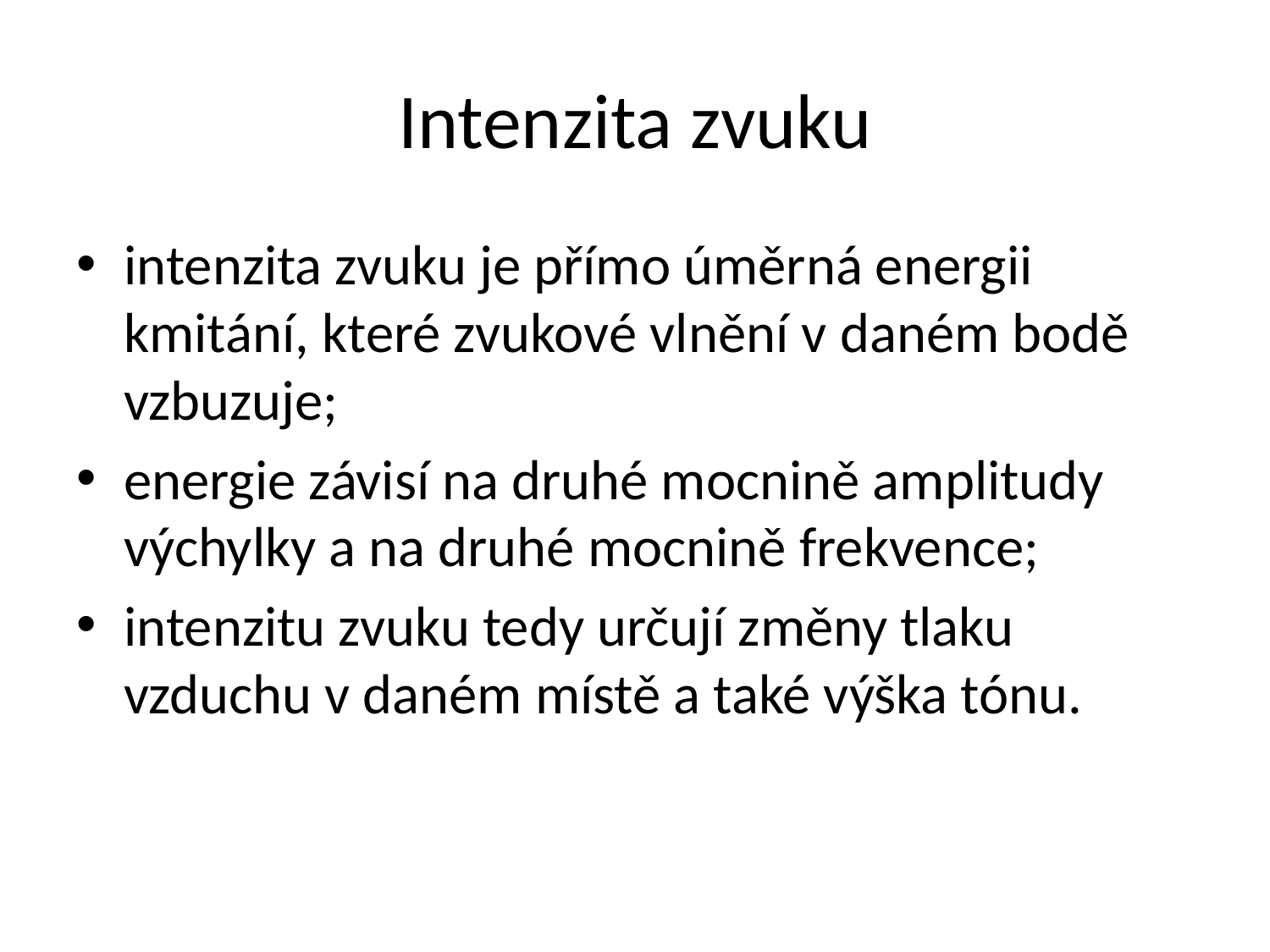

# Intenzita zvuku
intenzita zvuku je přímo úměrná energii kmitání, které zvukové vlnění v daném bodě vzbuzuje;
energie závisí na druhé mocnině amplitudy výchylky a na druhé mocnině frekvence;
intenzitu zvuku tedy určují změny tlaku vzduchu v daném místě a také výška tónu.